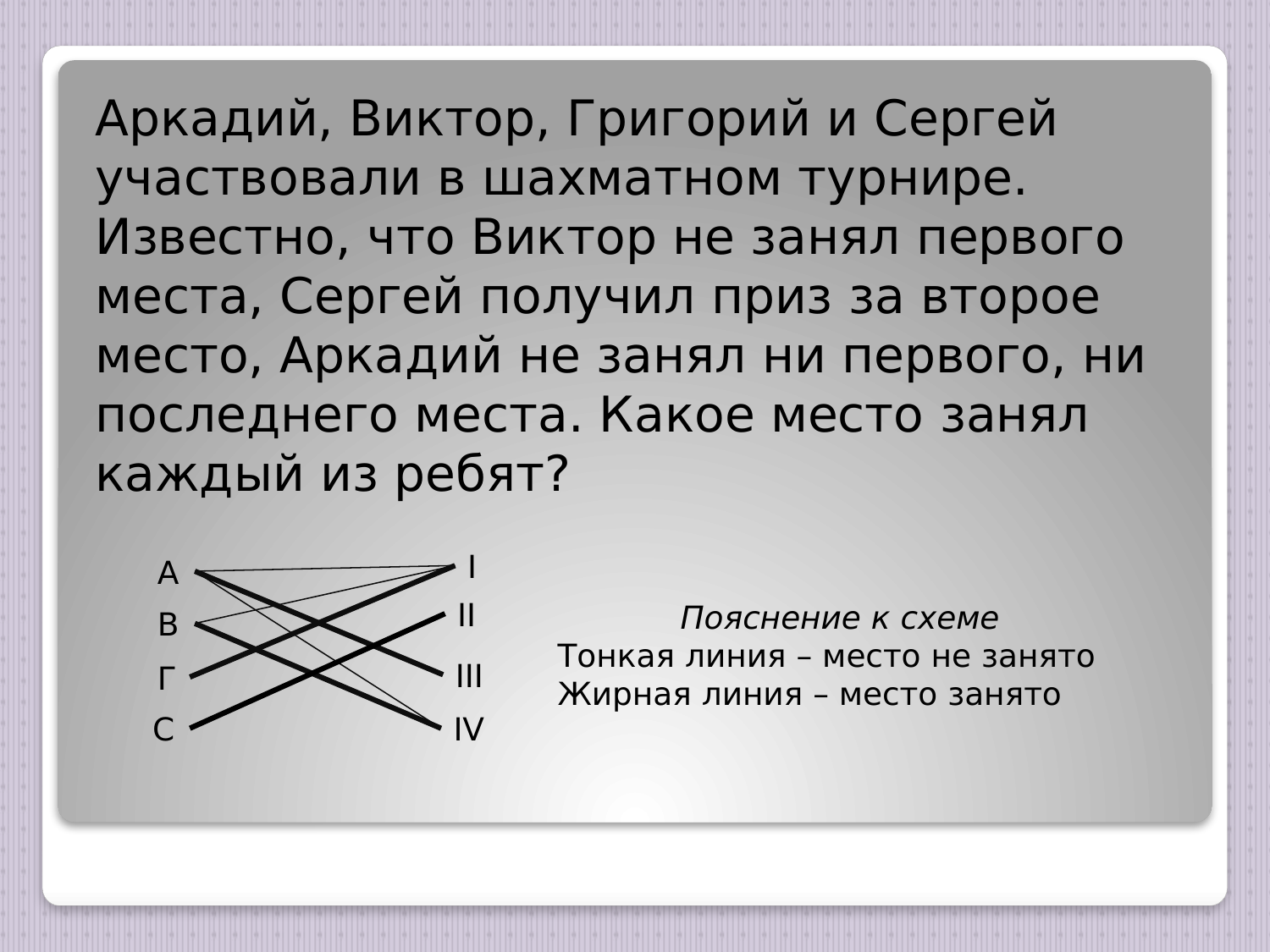

Аркадий, Виктор, Григорий и Сергей участвовали в шахматном турнире. Известно, что Виктор не занял первого места, Сергей получил приз за второе место, Аркадий не занял ни первого, ни последнего места. Какое место занял каждый из ребят?
I
А
II
Пояснение к схеме
Тонкая линия – место не занято
Жирная линия – место занято
В
III
Г
С
IV